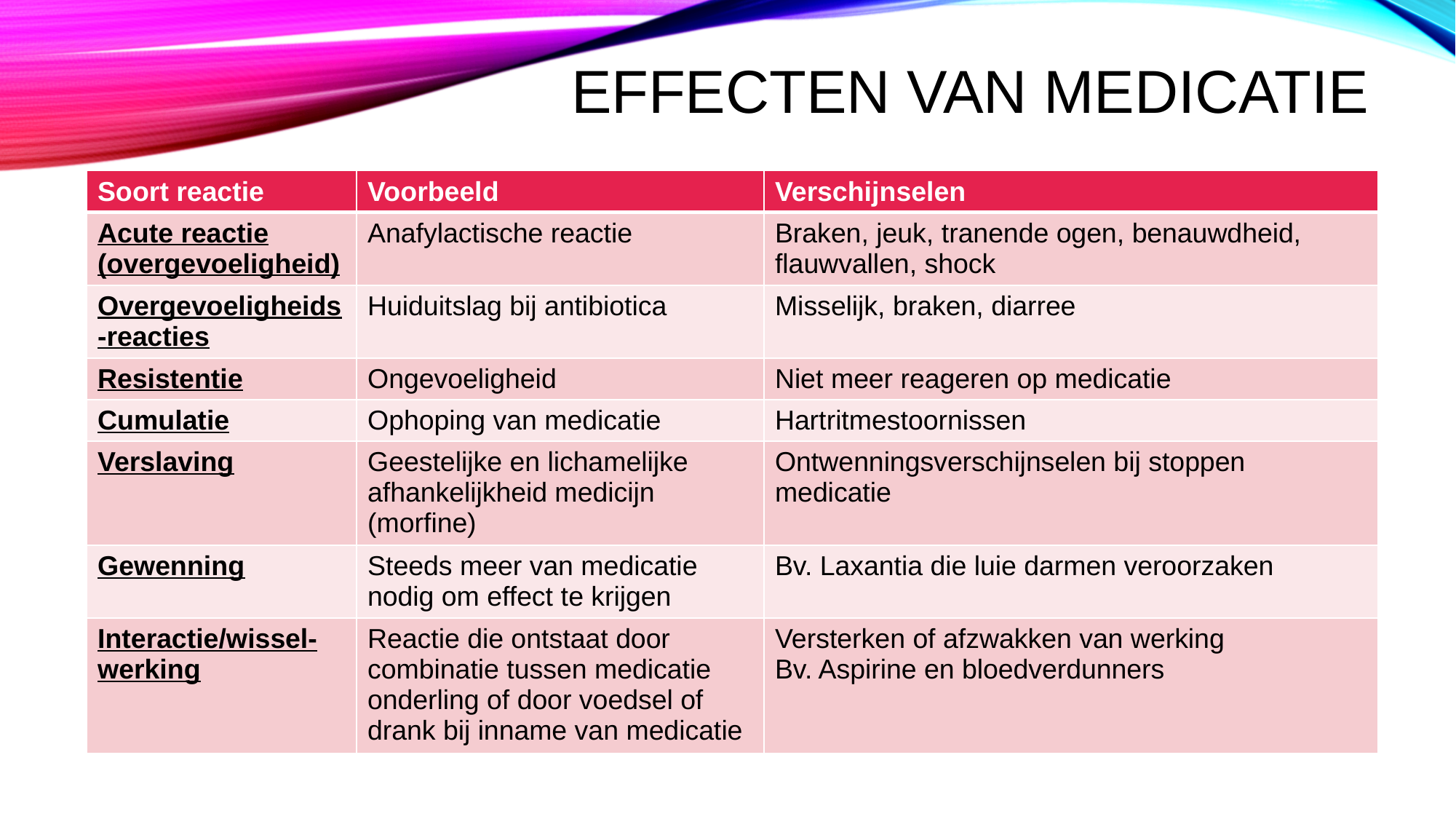

# Effecten van medicatie
| Soort reactie | Voorbeeld | Verschijnselen |
| --- | --- | --- |
| Acute reactie (overgevoeligheid) | Anafylactische reactie | Braken, jeuk, tranende ogen, benauwdheid, flauwvallen, shock |
| Overgevoeligheids-reacties | Huiduitslag bij antibiotica | Misselijk, braken, diarree |
| Resistentie | Ongevoeligheid | Niet meer reageren op medicatie |
| Cumulatie | Ophoping van medicatie | Hartritmestoornissen |
| Verslaving | Geestelijke en lichamelijke afhankelijkheid medicijn (morfine) | Ontwenningsverschijnselen bij stoppen medicatie |
| Gewenning | Steeds meer van medicatie nodig om effect te krijgen | Bv. Laxantia die luie darmen veroorzaken |
| Interactie/wissel-werking | Reactie die ontstaat door combinatie tussen medicatie onderling of door voedsel of drank bij inname van medicatie | Versterken of afzwakken van werking Bv. Aspirine en bloedverdunners |